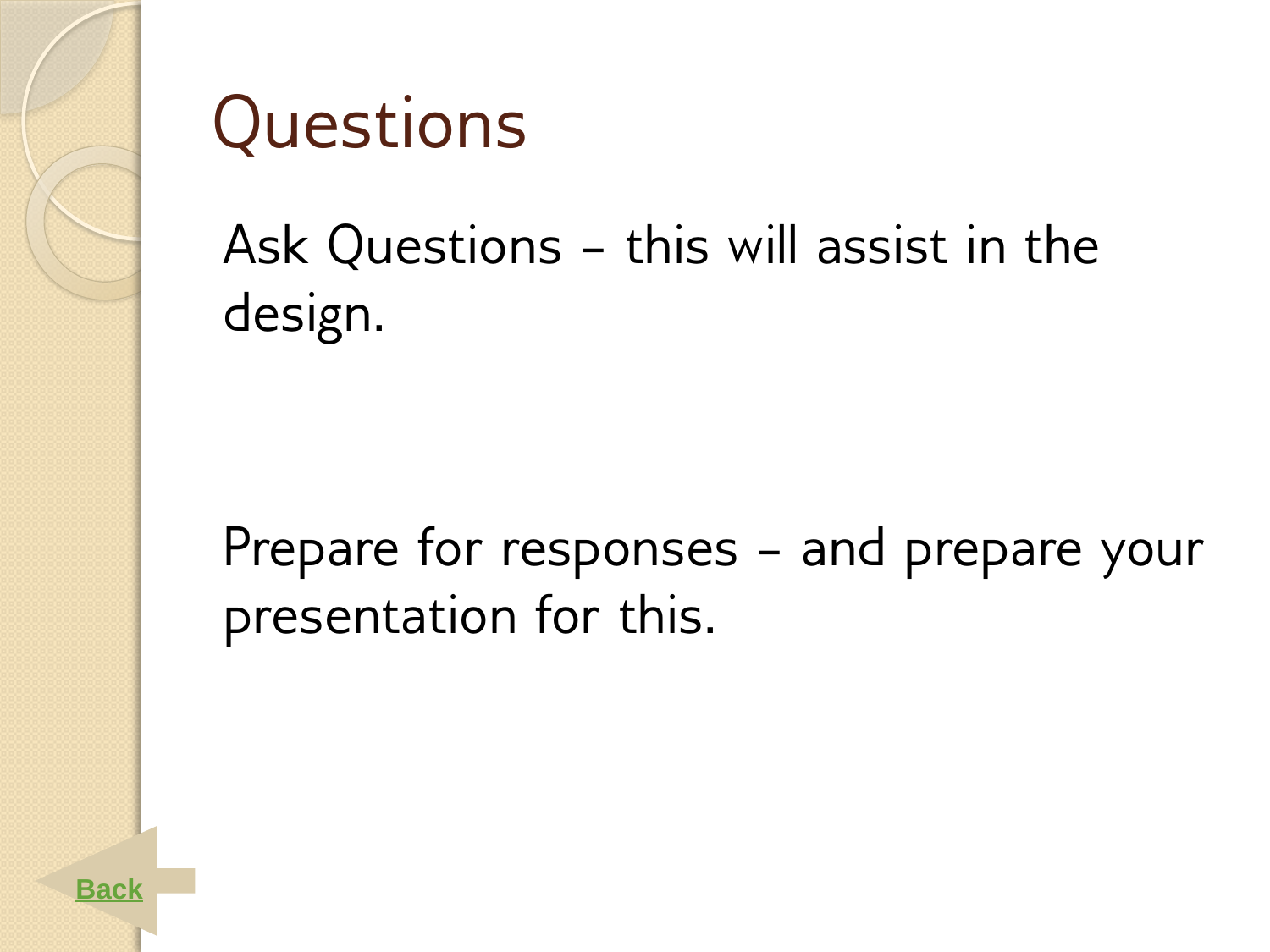

# Questions
Ask Questions – this will assist in the design.

Prepare for responses – and prepare your presentation for this.

Back